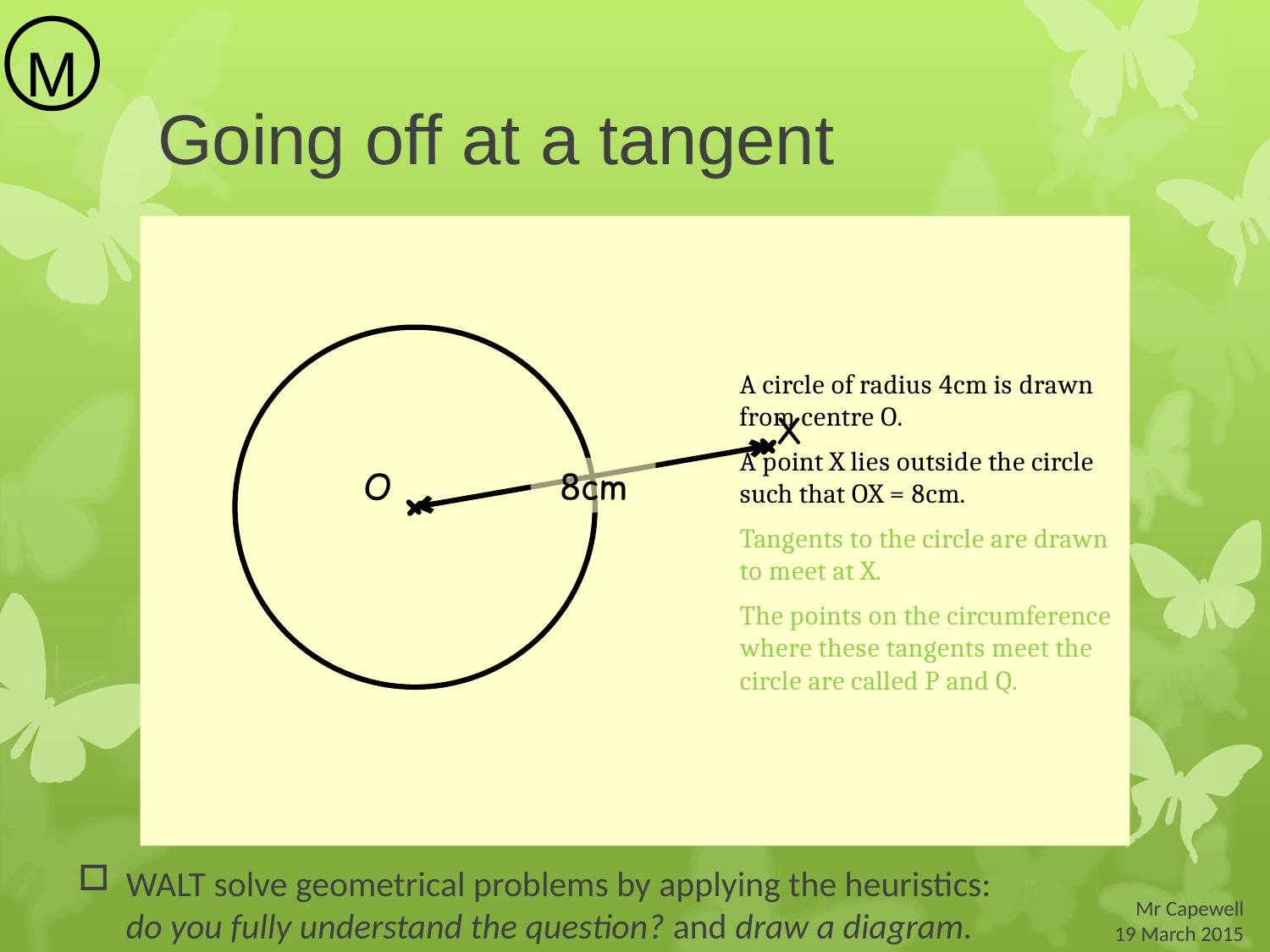

M
# Going off at a tangent
A circle of radius 4cm is drawn from centre O.
A point X lies outside the circle such that OX = 8cm.
Tangents to the circle are drawn to meet at X.
The points on the circumference where these tangents meet the circle are called P and Q.

X
O
8cm
WALT solve geometrical problems by applying the heuristics:
do you fully understand the question? and draw a diagram.
Mr Capewell
 19 March 2015